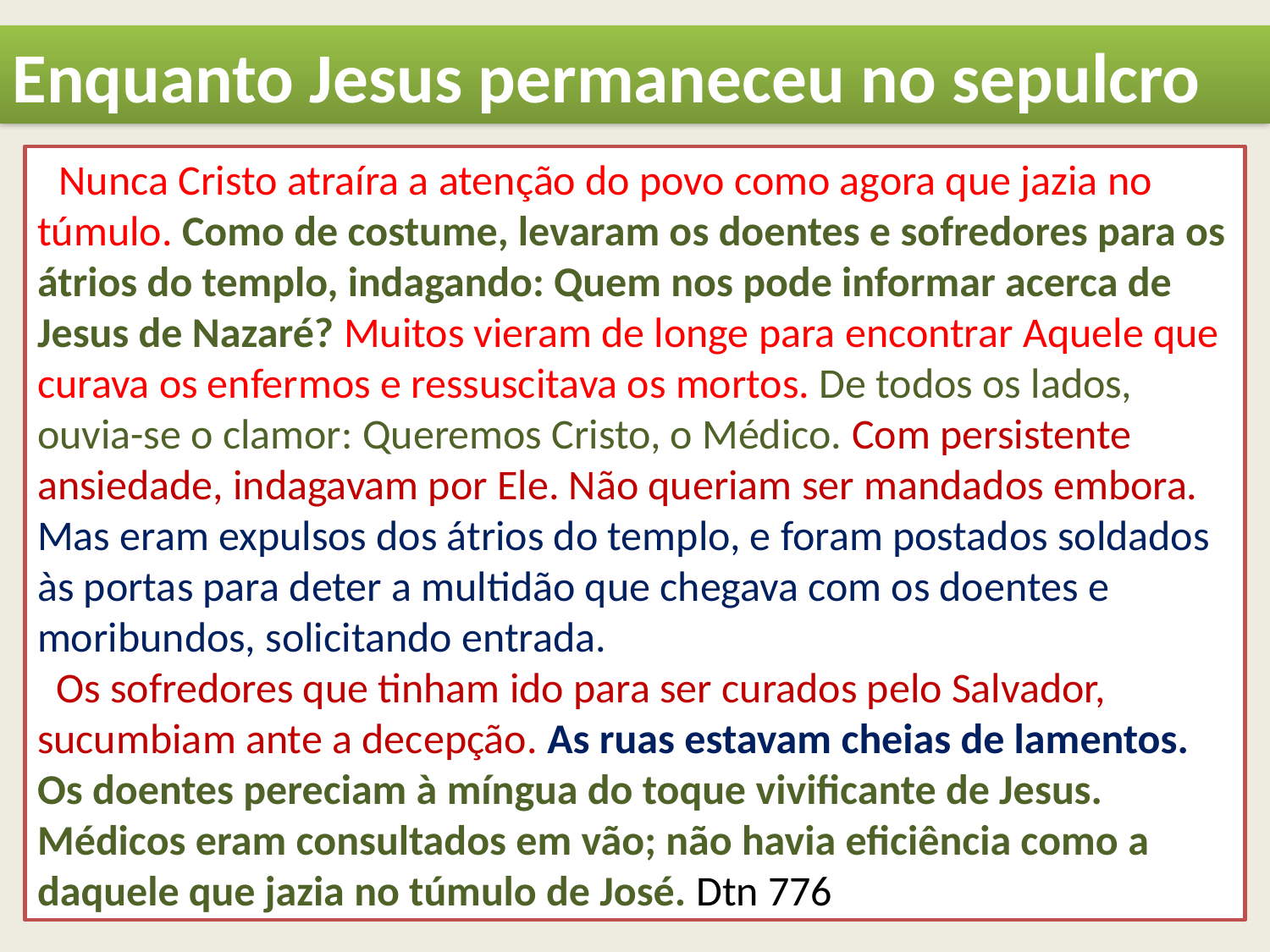

Enquanto Jesus permaneceu no sepulcro
   Nunca Cristo atraíra a atenção do povo como agora que jazia no túmulo. Como de costume, levaram os doentes e sofredores para os átrios do templo, indagando: Quem nos pode informar acerca de Jesus de Nazaré? Muitos vieram de longe para encontrar Aquele que curava os enfermos e ressuscitava os mortos. De todos os lados, ouvia-se o clamor: Queremos Cristo, o Médico. Com persistente ansiedade, indagavam por Ele. Não queriam ser mandados embora. Mas eram expulsos dos átrios do templo, e foram postados soldados às portas para deter a multidão que chegava com os doentes e moribundos, solicitando entrada.
  Os sofredores que tinham ido para ser curados pelo Salvador, sucumbiam ante a decepção. As ruas estavam cheias de lamentos. Os doentes pereciam à míngua do toque vivificante de Jesus. Médicos eram consultados em vão; não havia eficiência como a daquele que jazia no túmulo de José. Dtn 776